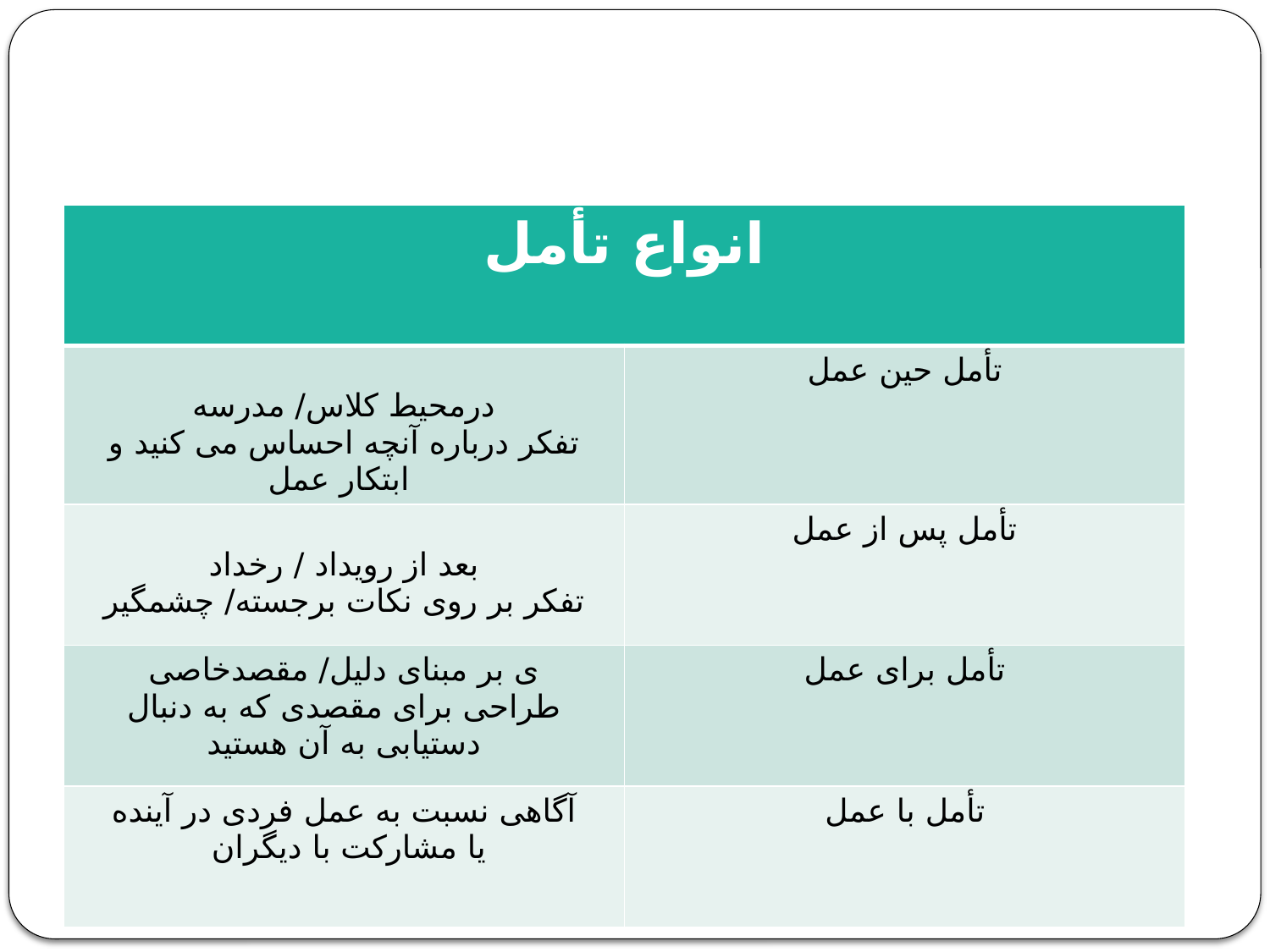

| انواع تأمل |  |
| --- | --- |
| درمحیط کلاس/ مدرسه تفکر درباره آنچه احساس می کنید و ابتکار عمل | تأمل حین عمل |
| بعد از رویداد / رخداد تفکر بر روی نکات برجسته/ چشمگیر | تأمل پس از عمل |
| ی بر مبنای دلیل/ مقصدخاصی طراحی برای مقصدی که به دنبال دستیابی به آن هستید | تأمل برای عمل |
| آگاهی نسبت به عمل فردی در آینده یا مشارکت با دیگران | تأمل با عمل |